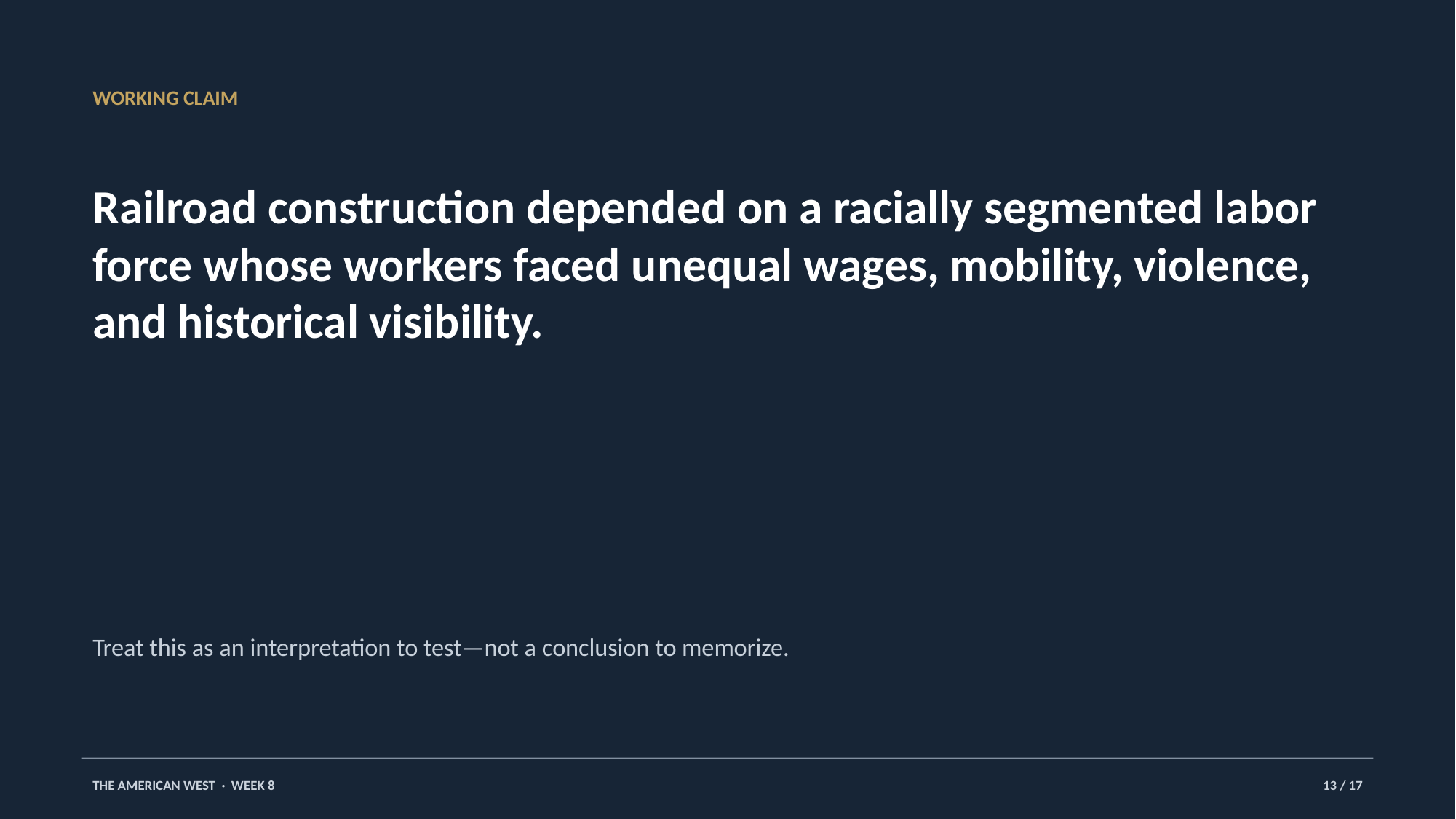

WORKING CLAIM
Railroad construction depended on a racially segmented labor force whose workers faced unequal wages, mobility, violence, and historical visibility.
Treat this as an interpretation to test—not a conclusion to memorize.

THE AMERICAN WEST  ·  WEEK 8
13 / 17